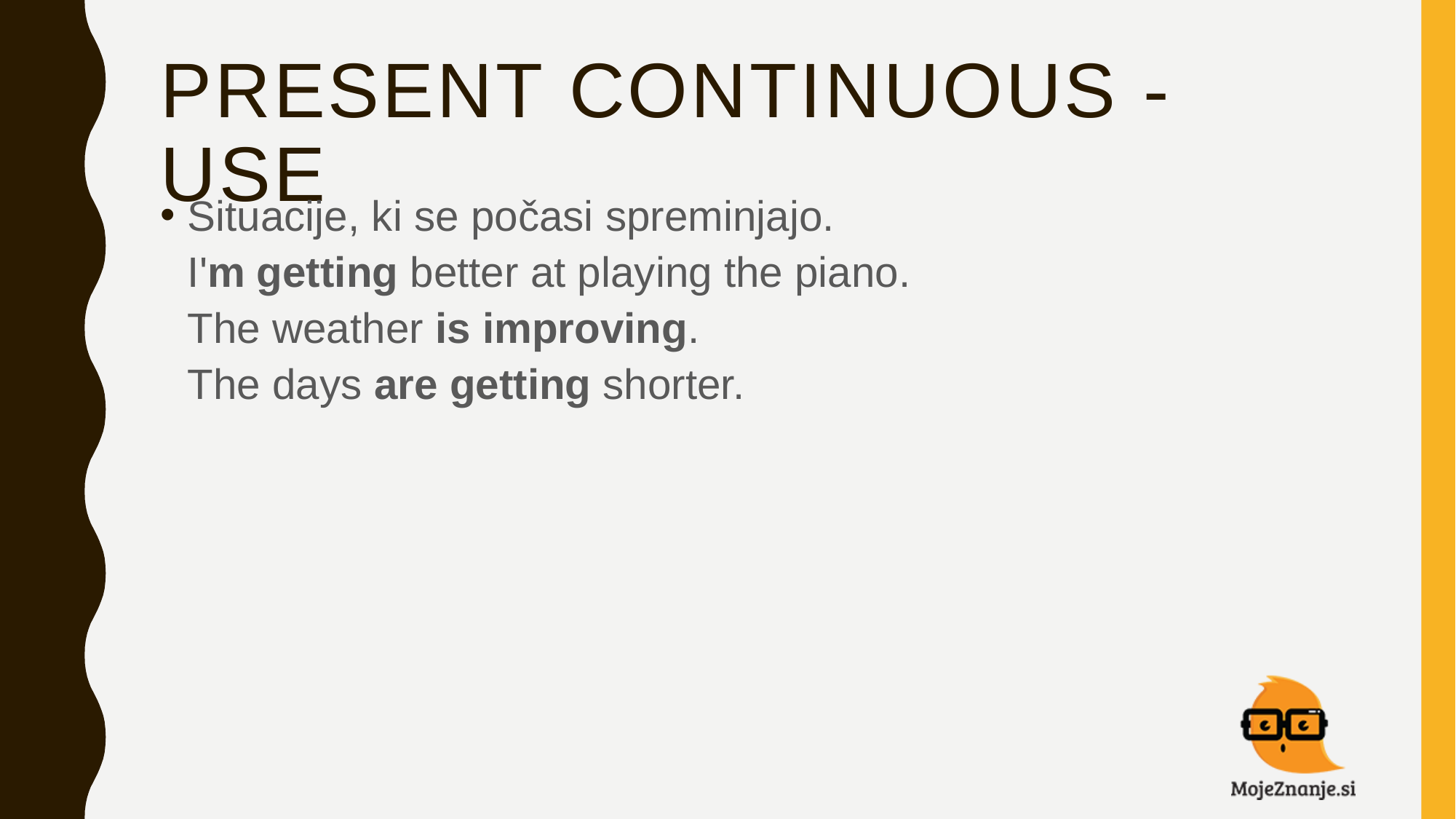

# PRESENT CONTINUOUS - USE
Situacije, ki se počasi spreminjajo.
I'm getting better at playing the piano.
The weather is improving.
The days are getting shorter.